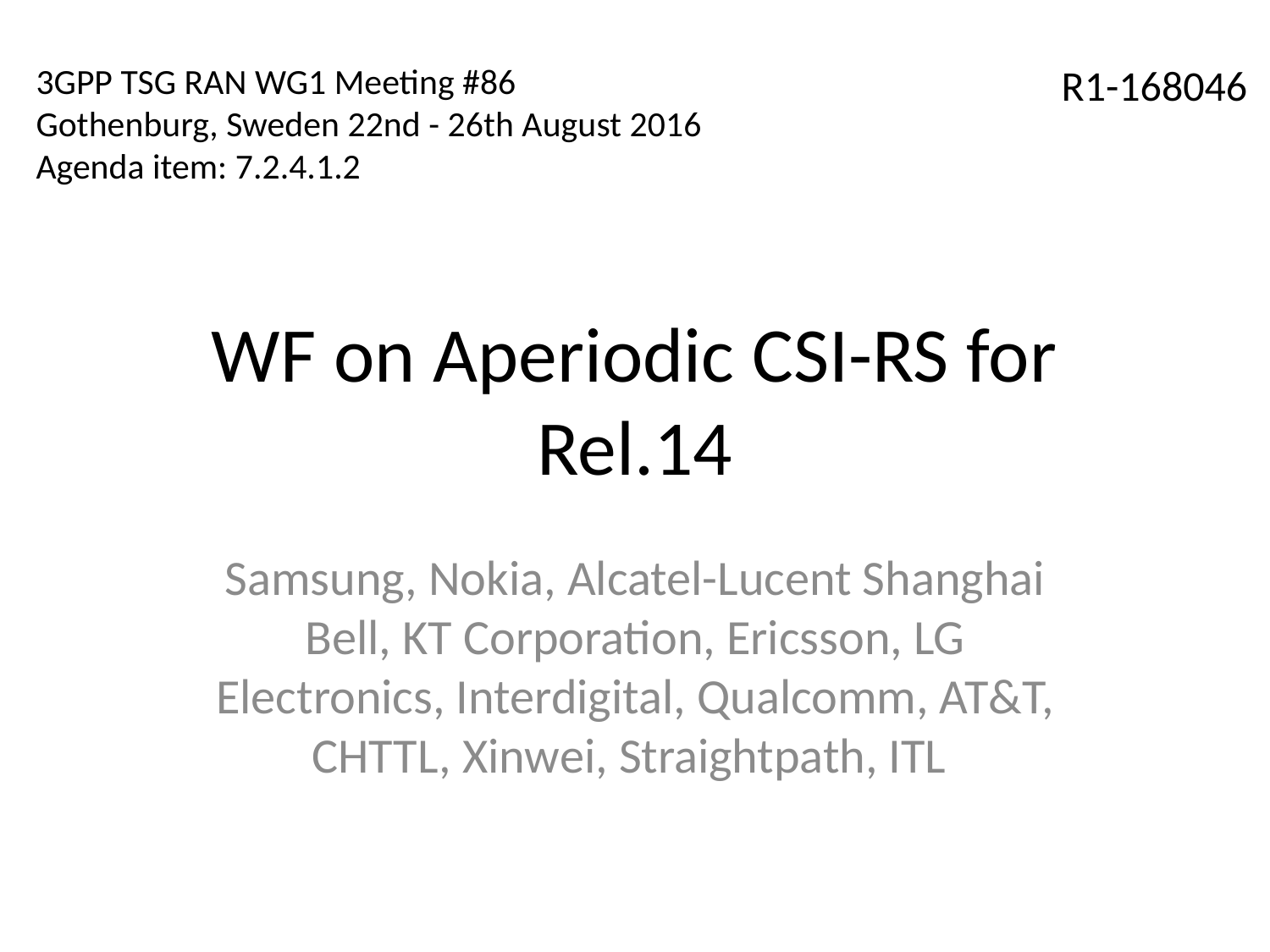

3GPP TSG RAN WG1 Meeting #86
Gothenburg, Sweden 22nd - 26th August 2016
Agenda item: 7.2.4.1.2
R1-168046
# WF on Aperiodic CSI-RS for Rel.14
Samsung, Nokia, Alcatel-Lucent Shanghai Bell, KT Corporation, Ericsson, LG Electronics, Interdigital, Qualcomm, AT&T, CHTTL, Xinwei, Straightpath, ITL